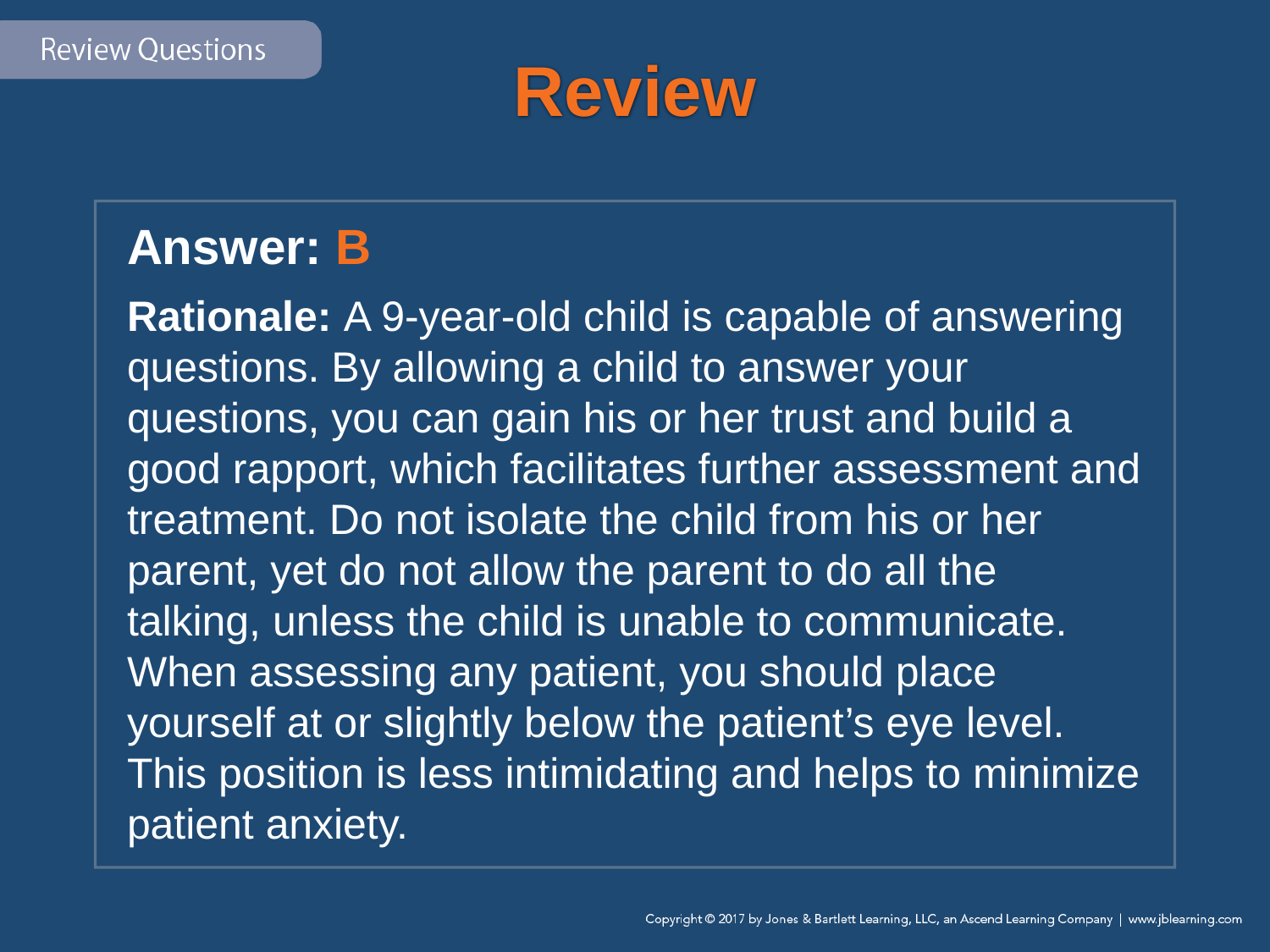

# Review
Answer: B
Rationale: A 9-year-old child is capable of answering questions. By allowing a child to answer your questions, you can gain his or her trust and build a good rapport, which facilitates further assessment and treatment. Do not isolate the child from his or her parent, yet do not allow the parent to do all the talking, unless the child is unable to communicate. When assessing any patient, you should place yourself at or slightly below the patient’s eye level. This position is less intimidating and helps to minimize patient anxiety.